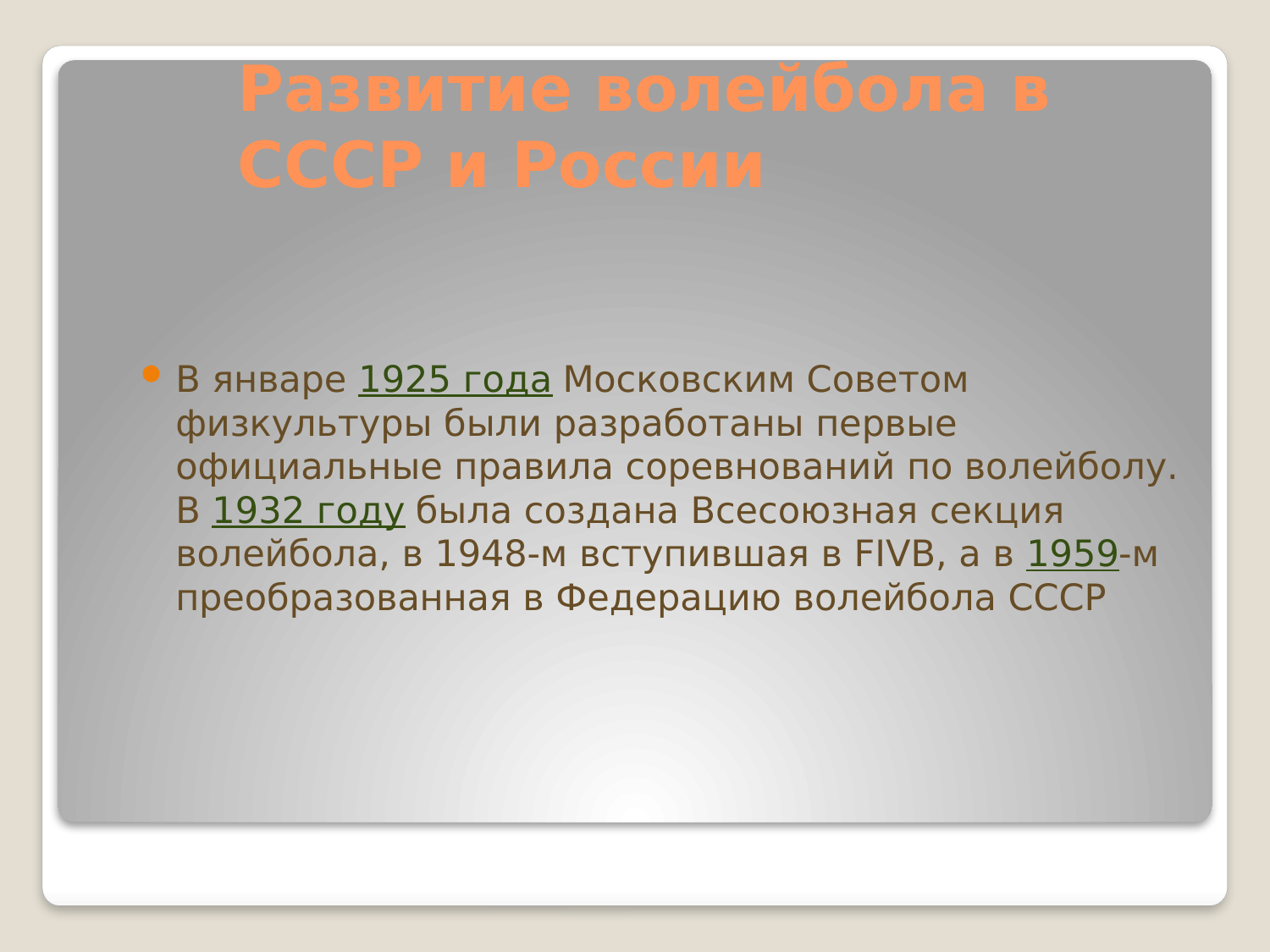

# Развитие волейбола в СССР и России

В январе 1925 года Московским Советом физкультуры были разработаны первые официальные правила соревнований по волейболу. В 1932 году была создана Всесоюзная секция волейбола, в 1948-м вступившая в FIVB, а в 1959-м преобразованная в Федерацию волейбола СССР